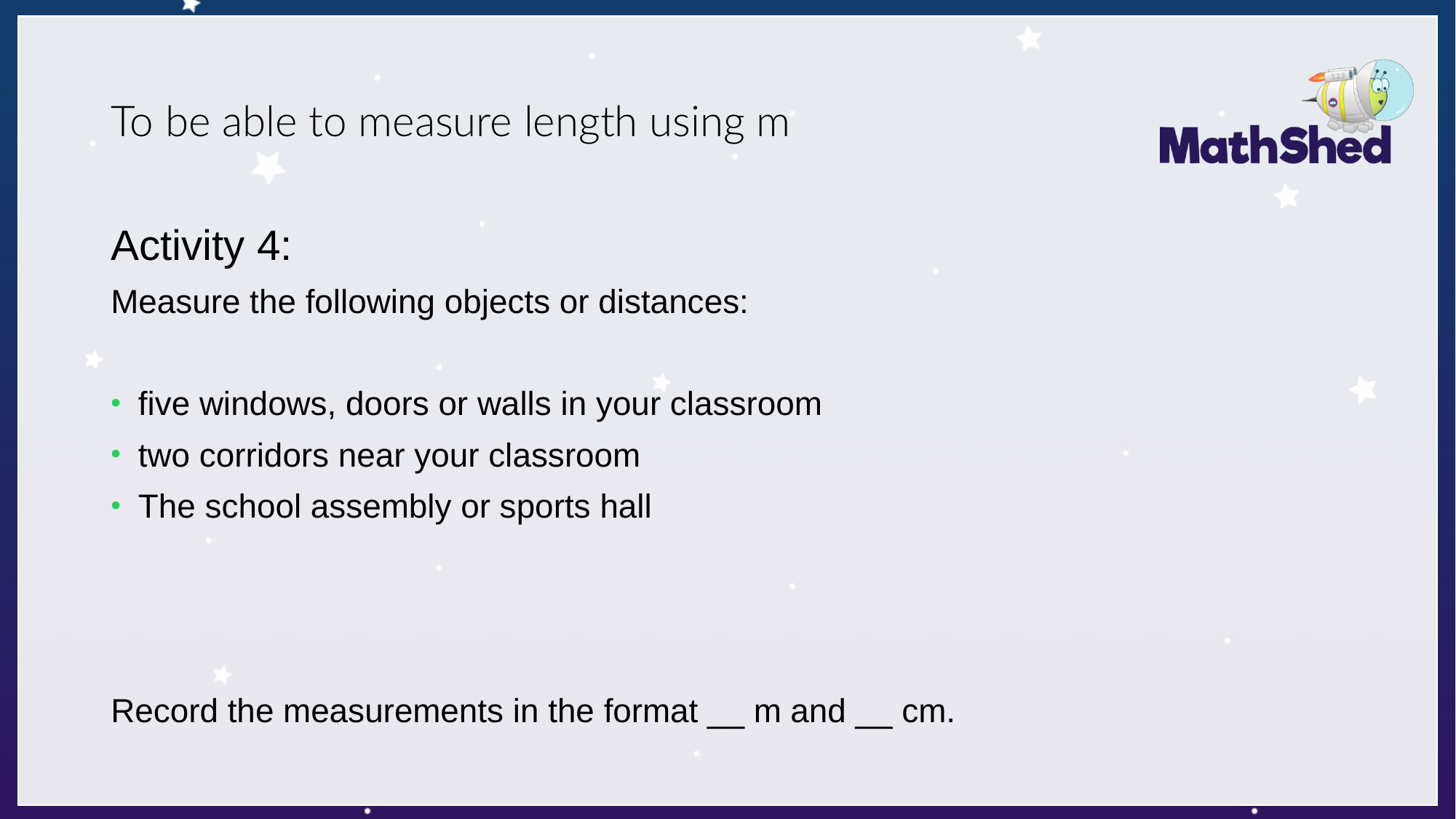

# To be able to measure length using m
Activity 4:
Measure the following objects or distances:

five windows, doors or walls in your classroom
two corridors near your classroom
The school assembly or sports hall

Record the measurements in the format __ m and __ cm.